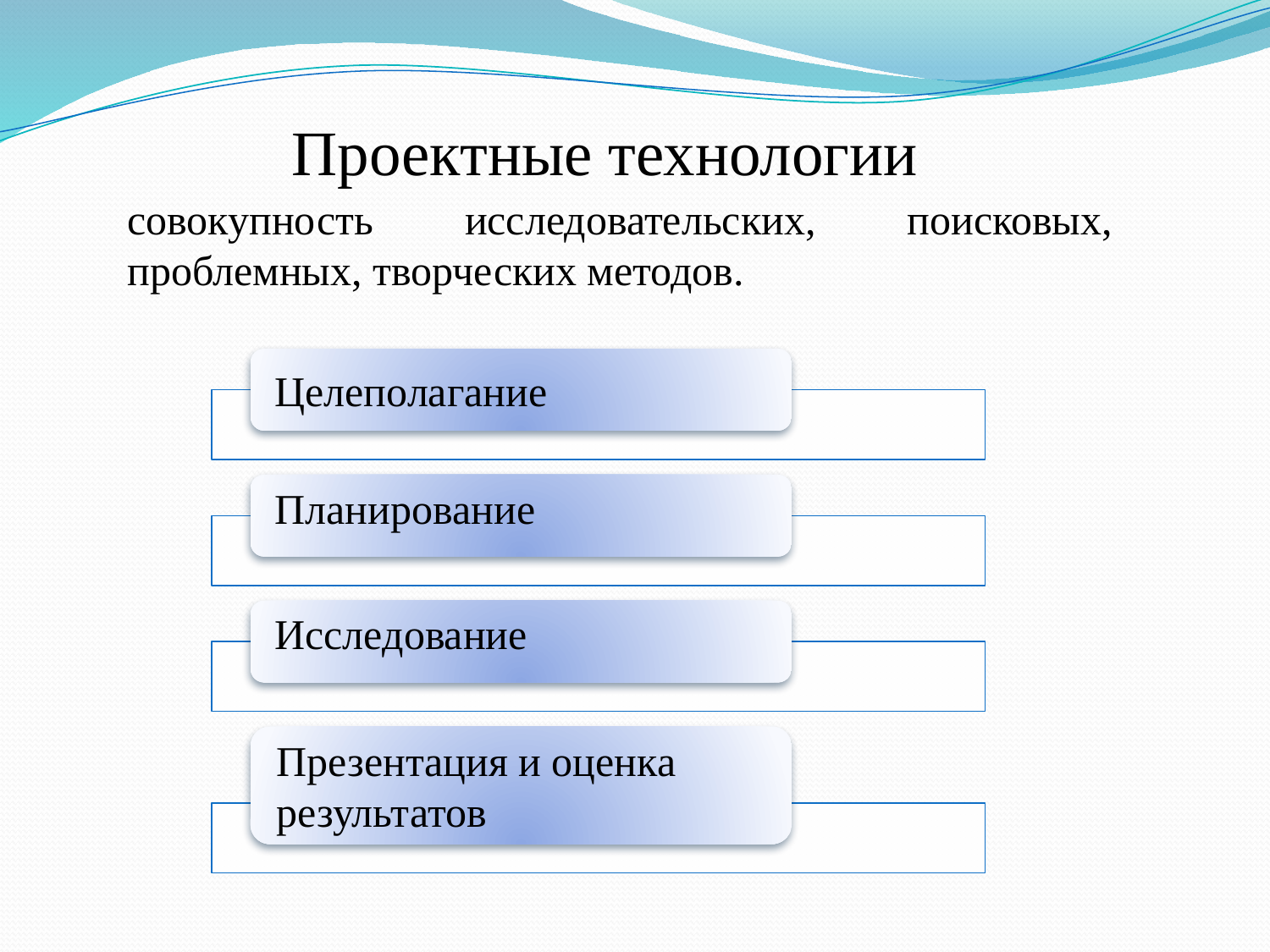

Проектные технологии
совокупность исследовательских, поисковых, проблемных, творческих методов.
Целеполагание

Планирование

Исследование

Презентация и оценка результатов